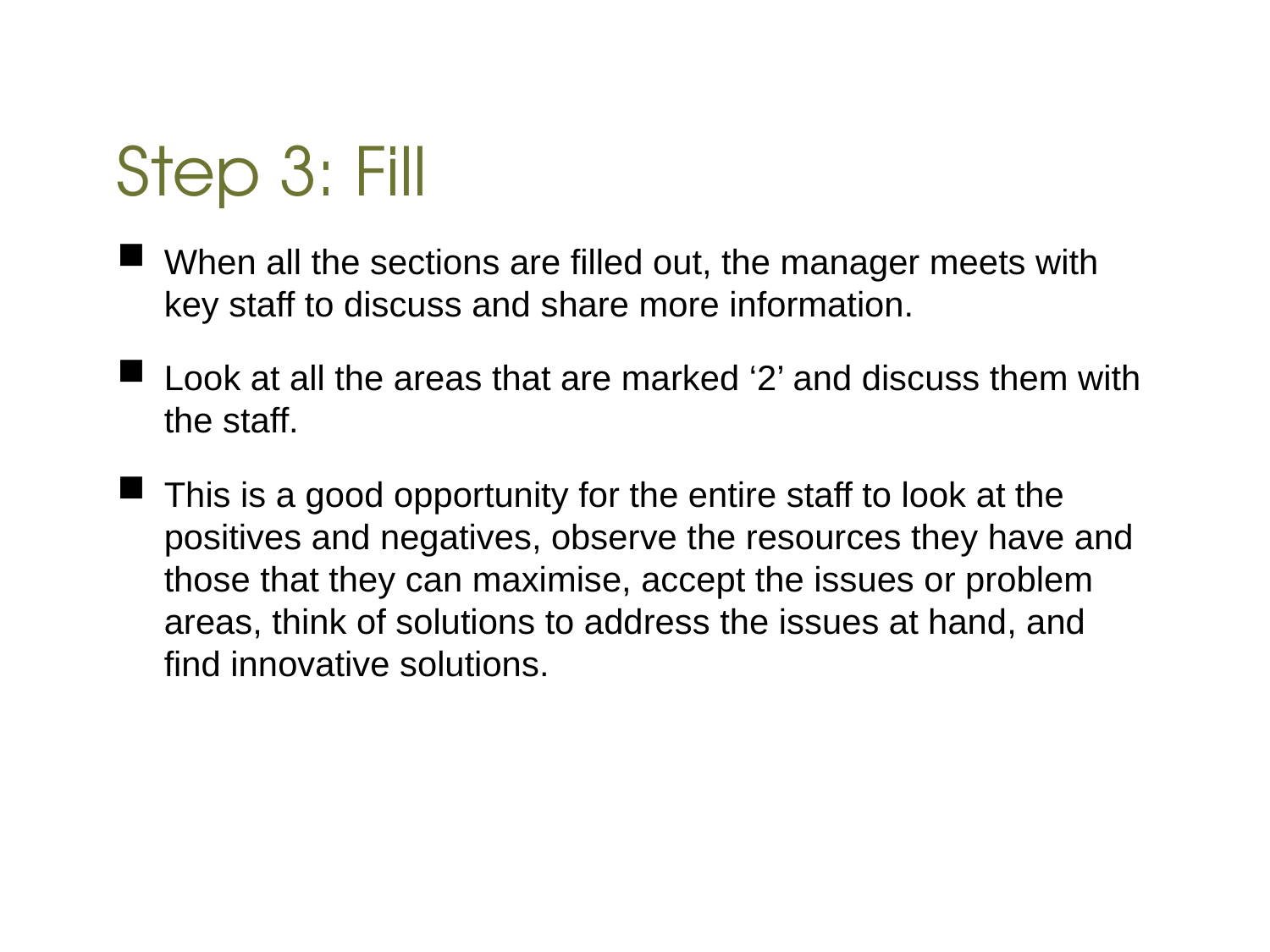

# Step 3: Fill
When all the sections are filled out, the manager meets with key staff to discuss and share more information.
Look at all the areas that are marked ‘2’ and discuss them with the staff.
This is a good opportunity for the entire staff to look at the positives and negatives, observe the resources they have and those that they can maximise, accept the issues or problem areas, think of solutions to address the issues at hand, and find innovative solutions.